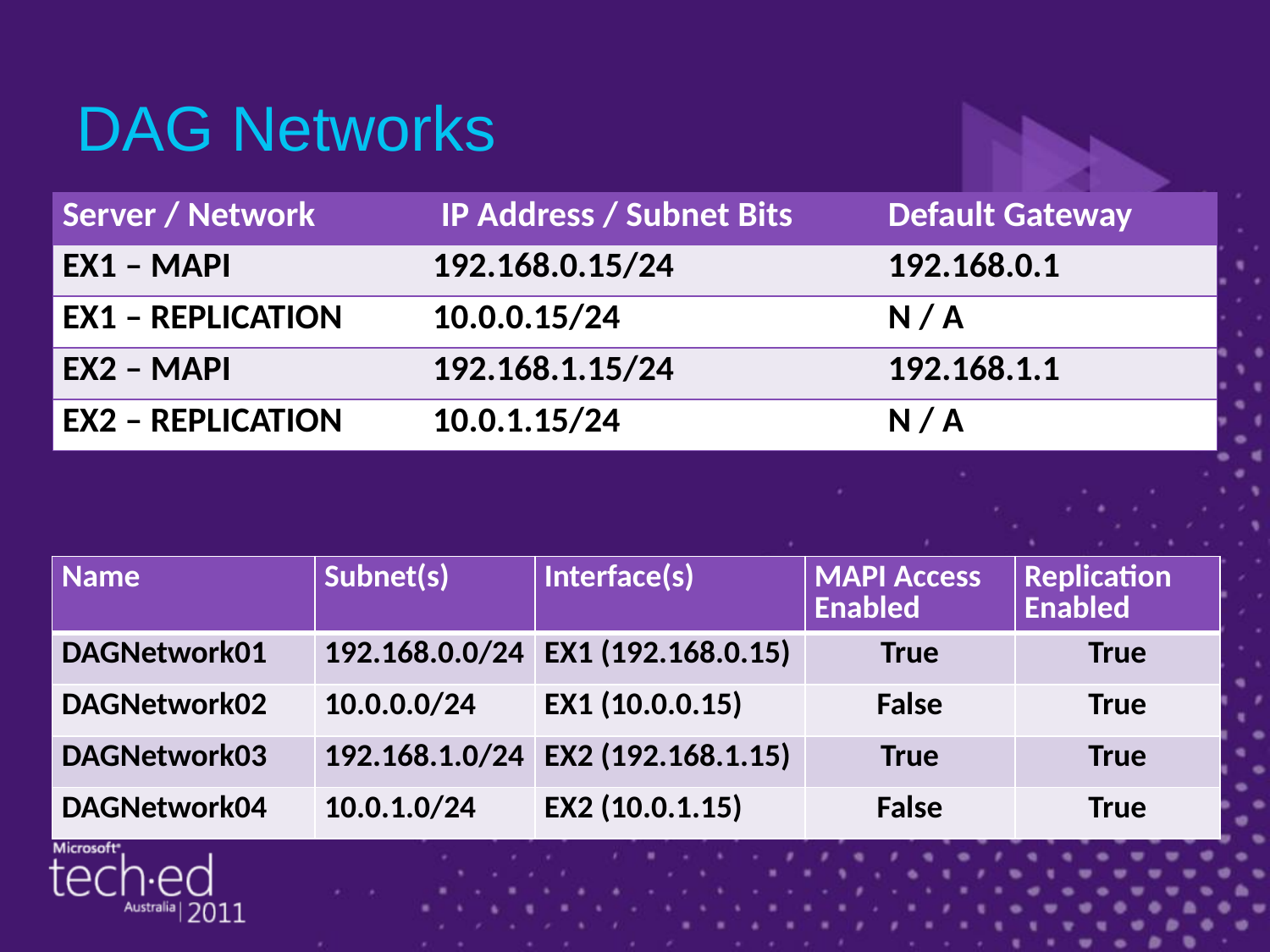

# DAG Networks
| Server / Network | IP Address / Subnet Bits | Default Gateway |
| --- | --- | --- |
| EX1 – MAPI | 192.168.0.15/24 | 192.168.0.1 |
| EX1 – REPLICATION | 10.0.0.15/24 | N / A |
| EX2 – MAPI | 192.168.1.15/24 | 192.168.1.1 |
| EX2 – REPLICATION | 10.0.1.15/24 | N / A |
| Name | Subnet(s) | Interface(s) | MAPI Access Enabled | Replication Enabled |
| --- | --- | --- | --- | --- |
| DAGNetwork01 | 192.168.0.0/24 | EX1 (192.168.0.15) | True | True |
| DAGNetwork02 | 10.0.0.0/24 | EX1 (10.0.0.15) | False | True |
| DAGNetwork03 | 192.168.1.0/24 | EX2 (192.168.1.15) | True | True |
| DAGNetwork04 | 10.0.1.0/24 | EX2 (10.0.1.15) | False | True |